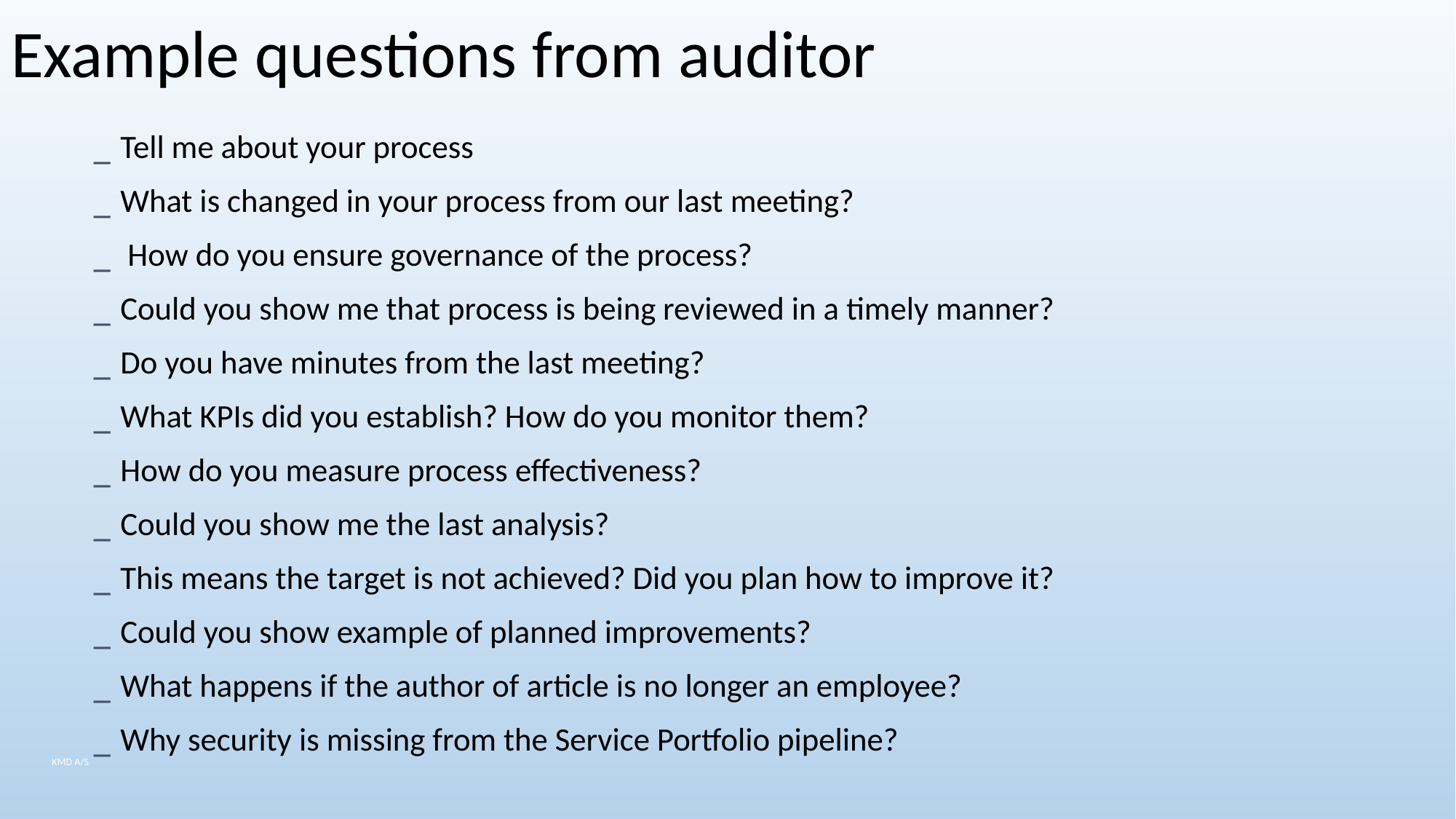

# Example questions from auditor
Tell me about your process
What is changed in your process from our last meeting?
 How do you ensure governance of the process?
Could you show me that process is being reviewed in a timely manner?
Do you have minutes from the last meeting?
What KPIs did you establish? How do you monitor them?
How do you measure process effectiveness?
Could you show me the last analysis?
This means the target is not achieved? Did you plan how to improve it?
Could you show example of planned improvements?
What happens if the author of article is no longer an employee?
Why security is missing from the Service Portfolio pipeline?